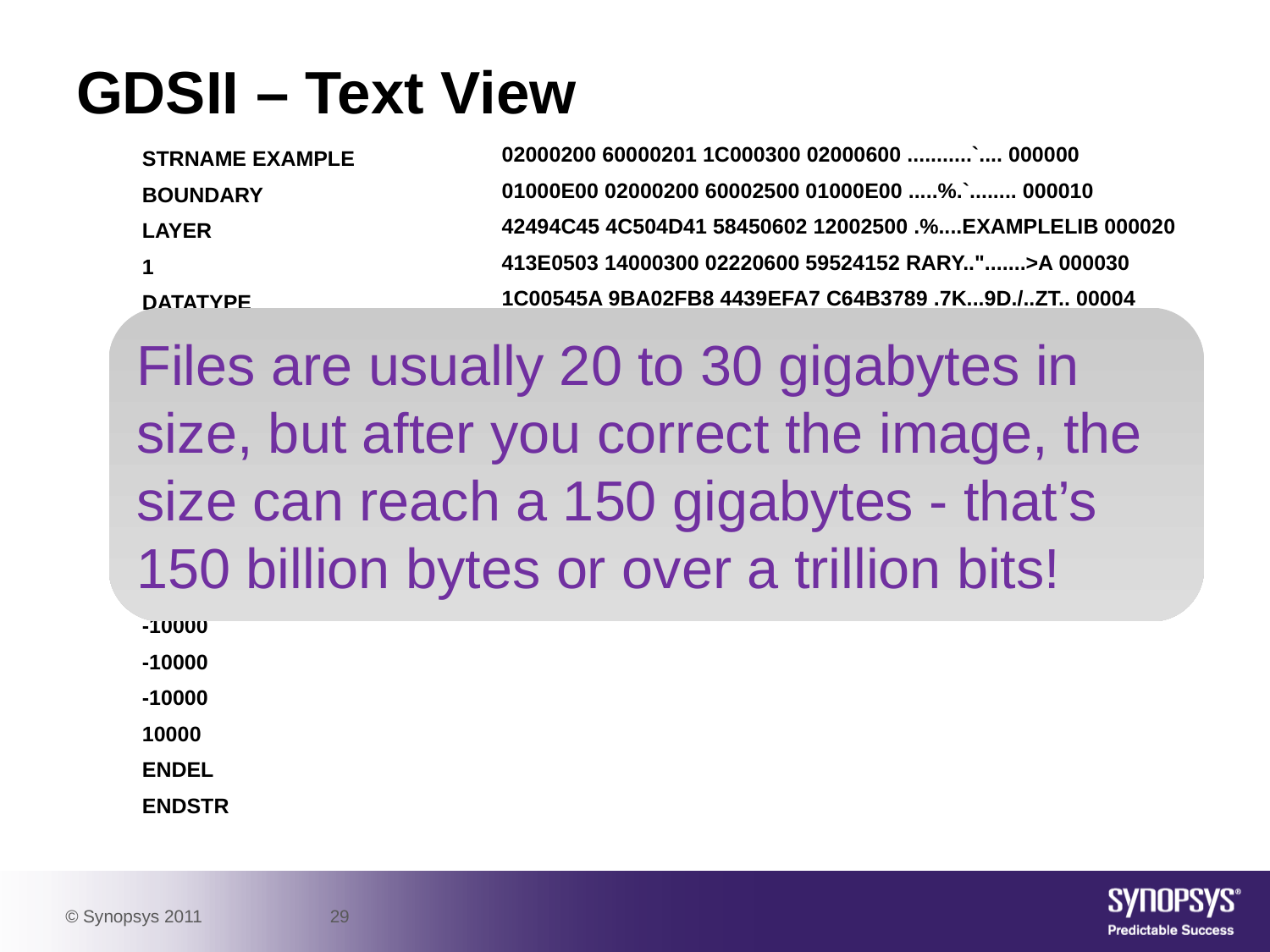

# GDSII – Text View
02000200 60000201 1C000300 02000600 ...........`.... 000000
01000E00 02000200 60002500 01000E00 .....%.`........ 000010
42494C45 4C504D41 58450602 12002500 .%....EXAMPLELIB 000020
413E0503 14000300 02220600 59524152 RARY..".......>A 000030
1C00545A 9BA02FB8 4439EFA7 C64B3789 .7K...9D./..ZT.. 00004
60000000 01000E00 02000200 60000205 ...`...........` 000050
58450606 0C001100 01000E00 02000200 ..............EX 000060
0100020D 06000008 04000045 4C504D41 AMPLE........... 000070
0000F0D8 FFFF0310 2C000000 020E0600 .......,........ 000080
FFFF204E 00001027 0000204E 00001027 '...N ..'...N .. 000090
0000F0D8 FFFFF0D8 FFFFF0D8 FFFFF0D8 ................ 0000A0
00000004 04000007 04000011 04001027 '............... 0000B0
00000000 00000000 00000000 00000000 ................ 0000C0
STRNAME EXAMPLE
BOUNDARY
LAYER
1
DATATYPE
0
XY
-10000
10000
20000
10000
20000
-10000
-10000
-10000
-10000
10000
ENDEL
ENDSTR
Files are usually 20 to 30 gigabytes in size, but after you correct the image, the size can reach a 150 gigabytes - that’s 150 billion bytes or over a trillion bits!
OR,